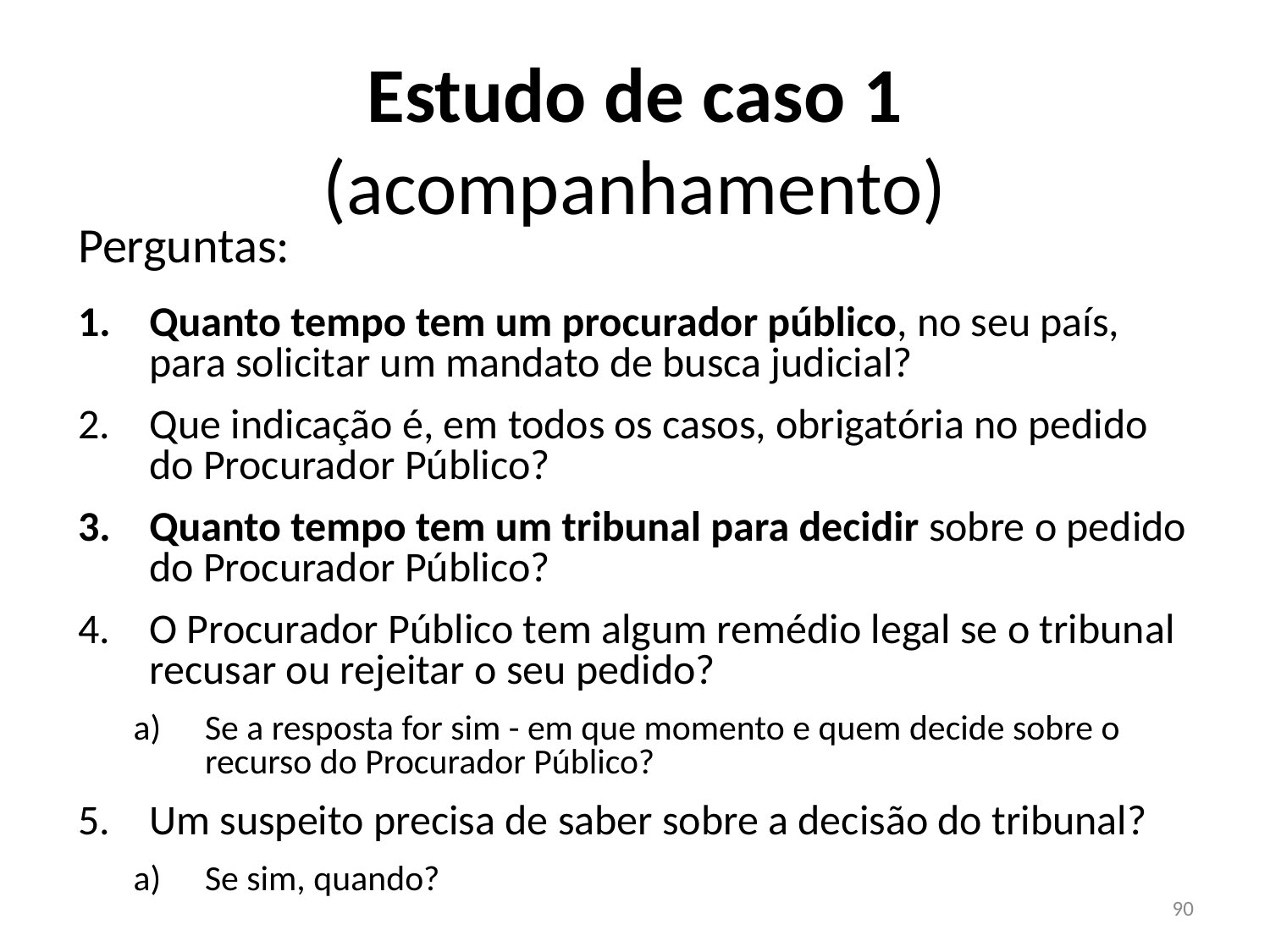

# Estudo de caso 1 (acompanhamento)
Perguntas:
Quanto tempo tem um procurador público, no seu país, para solicitar um mandato de busca judicial?
Que indicação é, em todos os casos, obrigatória no pedido do Procurador Público?
Quanto tempo tem um tribunal para decidir sobre o pedido do Procurador Público?
O Procurador Público tem algum remédio legal se o tribunal recusar ou rejeitar o seu pedido?
Se a resposta for sim - em que momento e quem decide sobre o recurso do Procurador Público?
Um suspeito precisa de saber sobre a decisão do tribunal?
Se sim, quando?

90